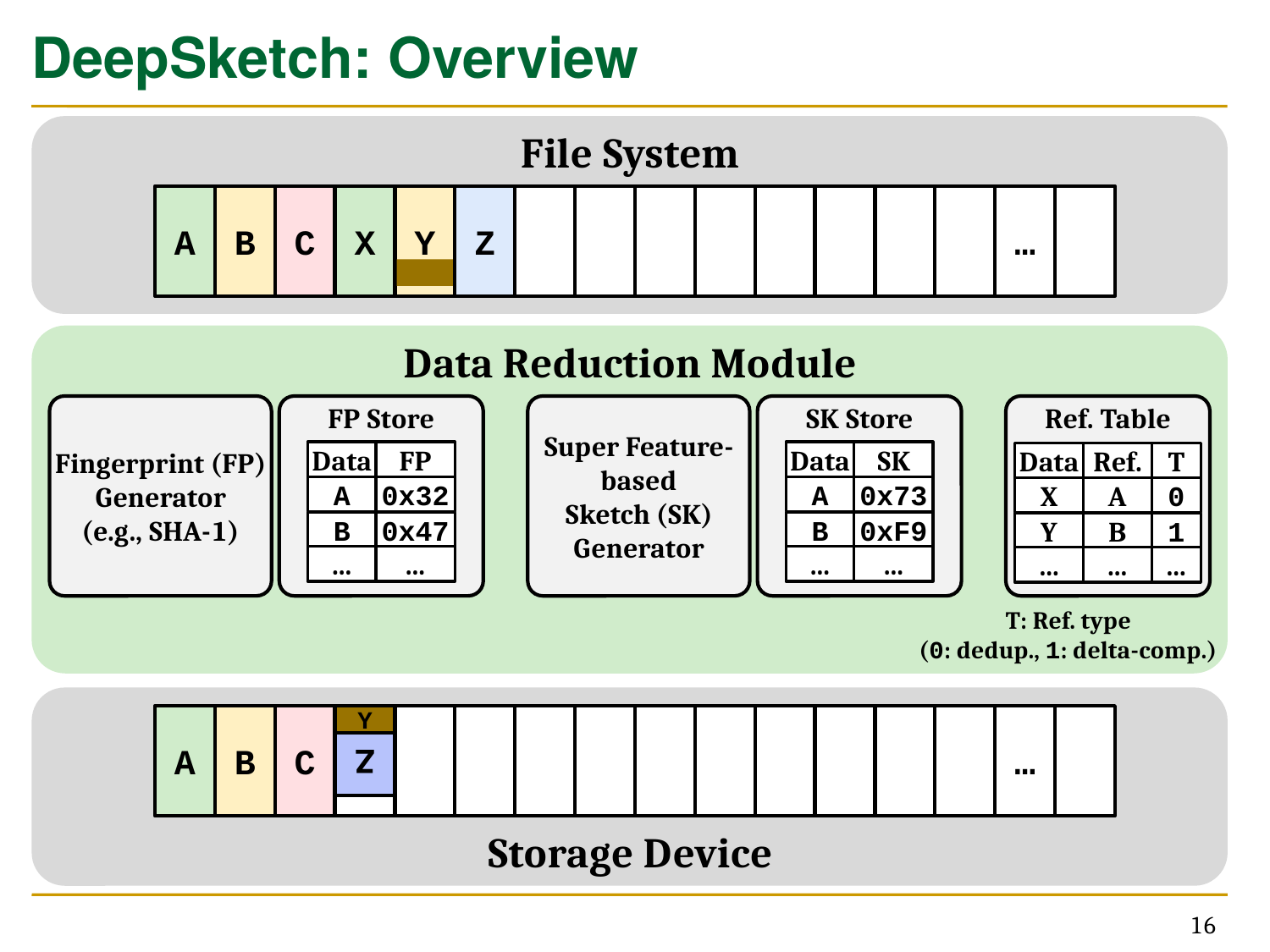

# DeepSketch: Overview
File System
A
B
C
X
Y
Z

…

Data Reduction Module
Fingerprint (FP)
Generator
(e.g., SHA-1)
FP Store
Data
FP
A
0x32
B
0x47
…
…
Super Feature-based
Sketch (SK)
Generator
SK Store
Data
SK
A
0x73
B
0xF9
…
…
Ref. Table
Data
Ref.
T
X
A
0
Y
B
1
…
…
…
T: Ref. type
(0: dedup., 1: delta-comp.)
Storage Device
A
B
C

Y

…

Z
16